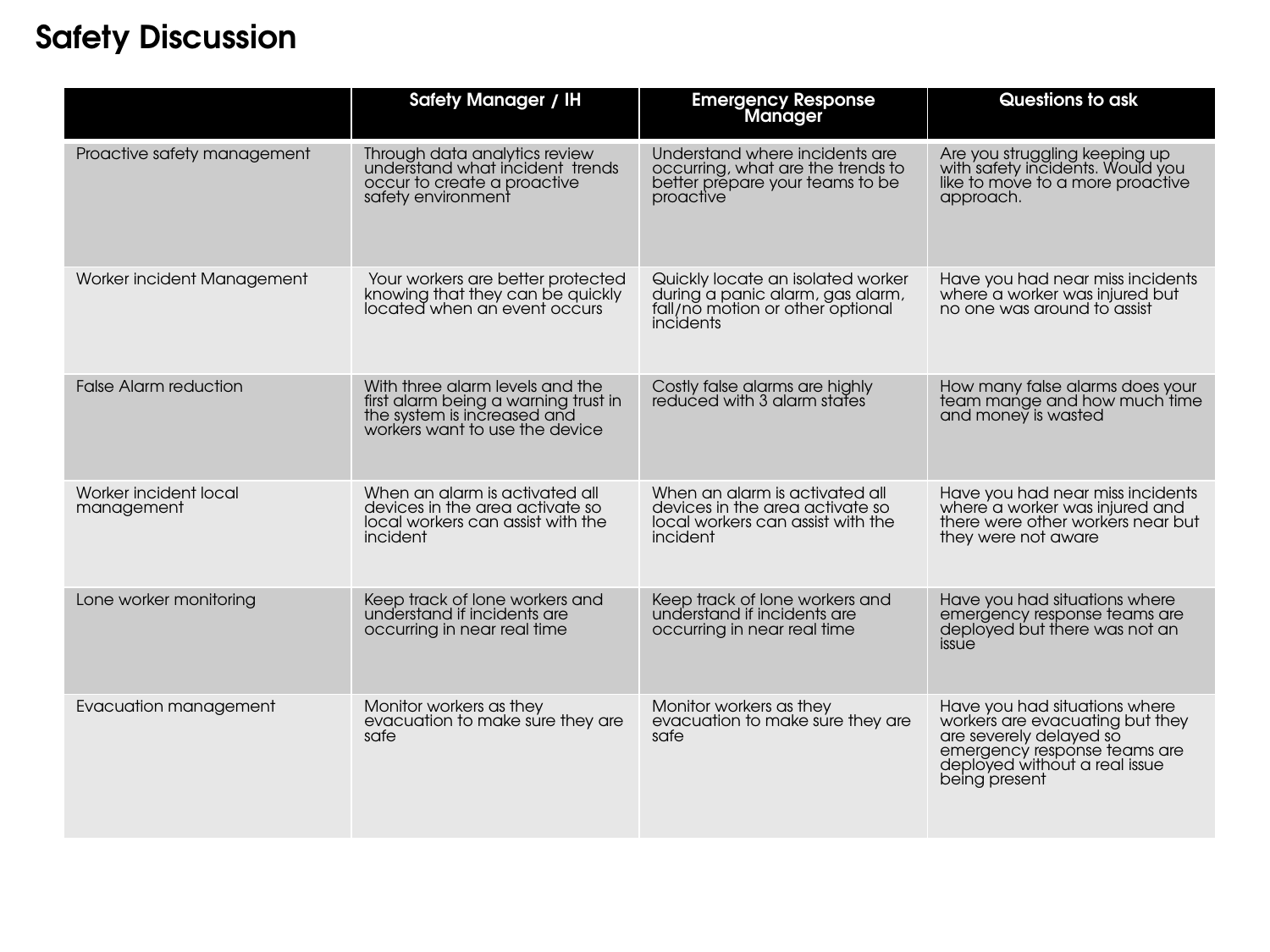

Safety Discussion
|  | Safety Manager / IH | Emergency Response Manager | Questions to ask |
| --- | --- | --- | --- |
| Proactive safety management | Through data analytics review understand what incident trends occur to create a proactive safety environment | Understand where incidents are occurring, what are the trends to better prepare your teams to be proactive | Are you struggling keeping up with safety incidents. Would you like to move to a more proactive approach. |
| Worker incident Management | Your workers are better protected knowing that they can be quickly located when an event occurs | Quickly locate an isolated worker during a panic alarm, gas alarm, fall/no motion or other optional incidents | Have you had near miss incidents where a worker was injured but no one was around to assist |
| False Alarm reduction | With three alarm levels and the first alarm being a warning trust in the system is increased and workers want to use the device | Costly false alarms are highly reduced with 3 alarm states | How many false alarms does your team mange and how much time and money is wasted |
| Worker incident local management | When an alarm is activated all devices in the area activate so local workers can assist with the incident | When an alarm is activated all devices in the area activate so local workers can assist with the incident | Have you had near miss incidents where a worker was injured and there were other workers near but they were not aware |
| Lone worker monitoring | Keep track of lone workers and understand if incidents are occurring in near real time | Keep track of lone workers and understand if incidents are occurring in near real time | Have you had situations where emergency response teams are deployed but there was not an issue |
| Evacuation management | Monitor workers as they evacuation to make sure they are safe | Monitor workers as they evacuation to make sure they are safe | Have you had situations where workers are evacuating but they are severely delayed so emergency response teams are deployed without a real issue being present |